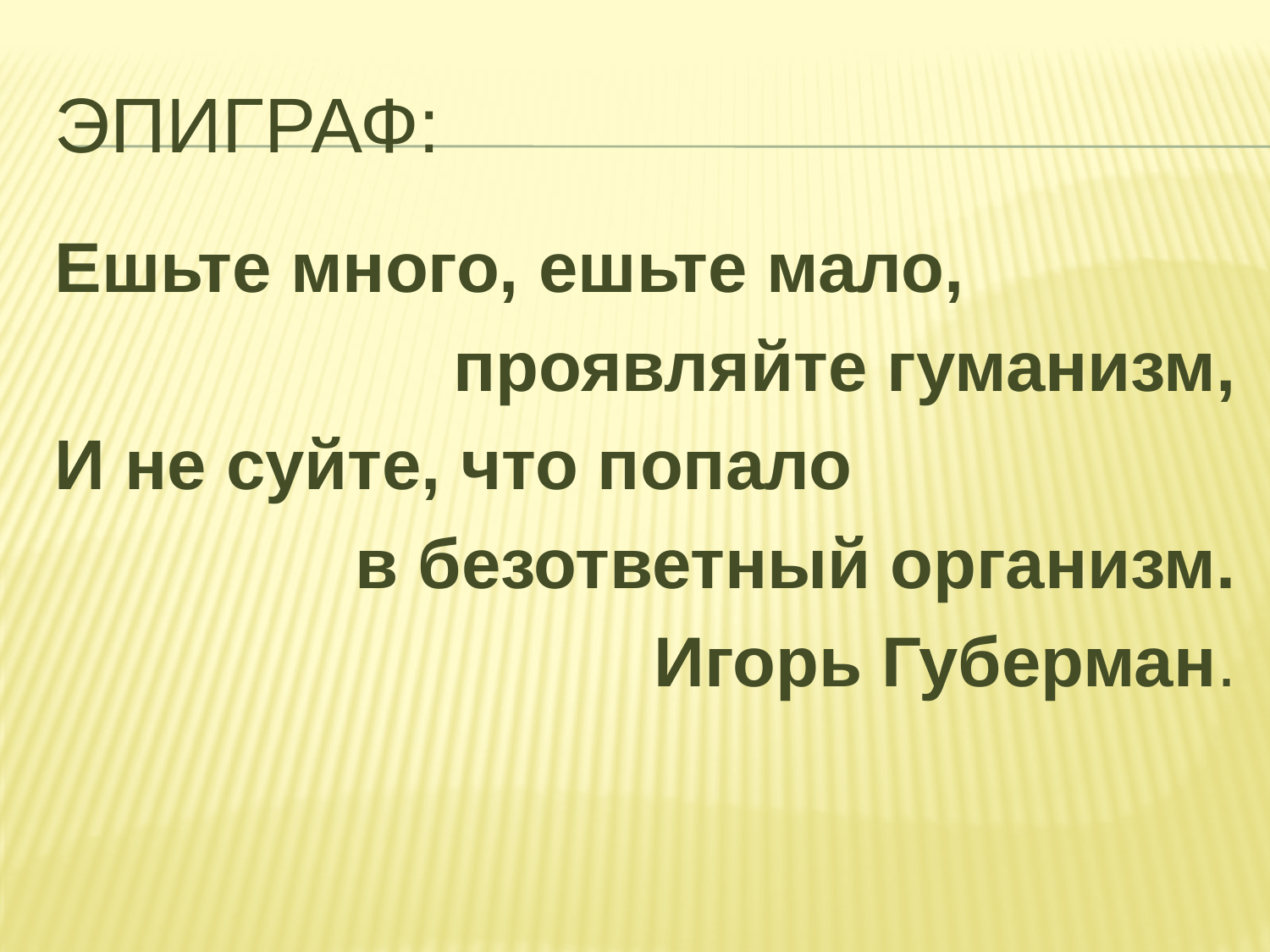

# Эпиграф:
Ешьте много, ешьте мало,
проявляйте гуманизм,
И не суйте, что попало
в безответный организм.
Игорь Губерман.